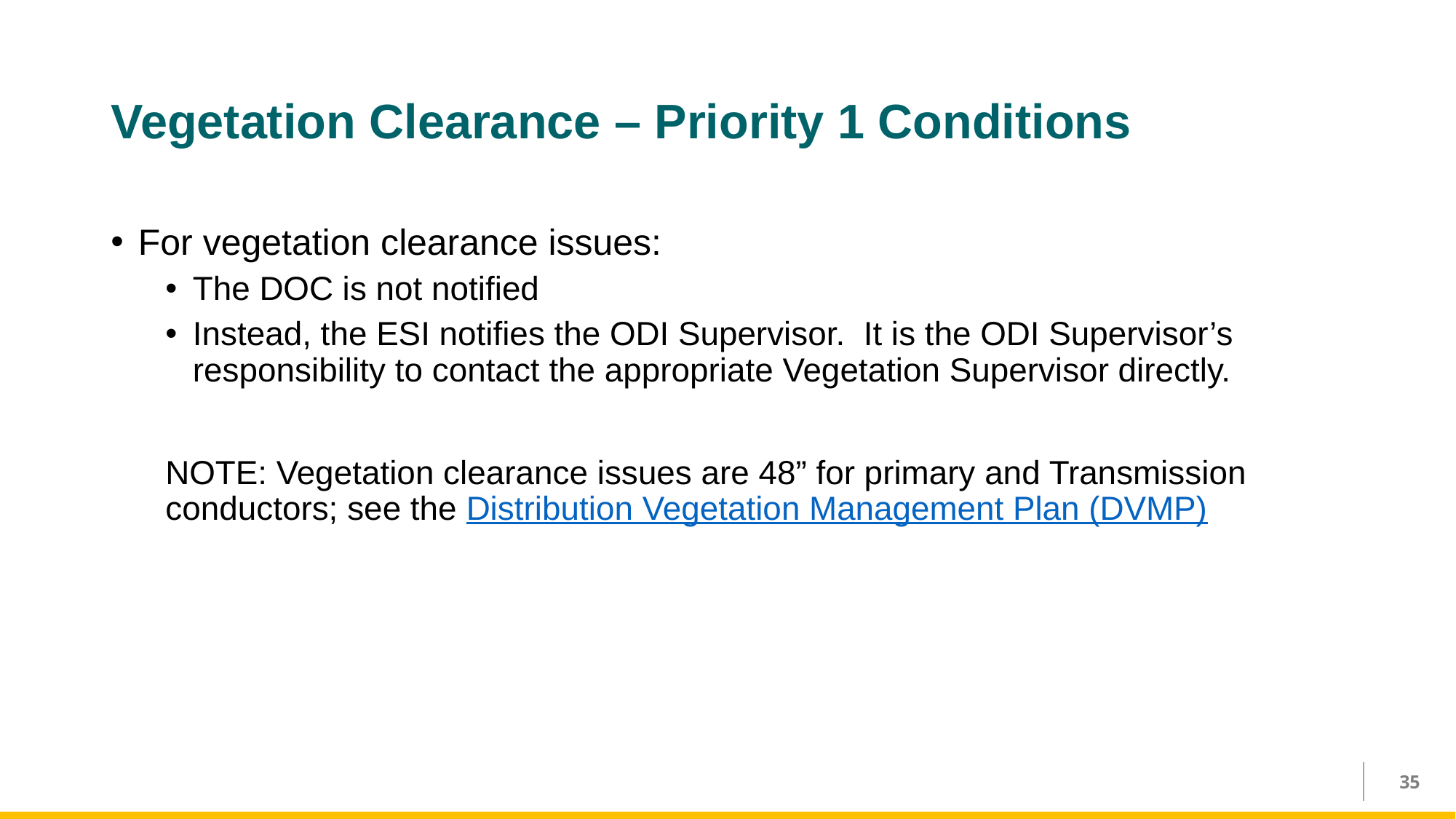

# Vegetation Clearance – Priority 1 Conditions
For vegetation clearance issues:
The DOC is not notified
Instead, the ESI notifies the ODI Supervisor.  It is the ODI Supervisor’s responsibility to contact the appropriate Vegetation Supervisor directly.

NOTE: Vegetation clearance issues are 48” for primary and Transmission conductors; see the Distribution Vegetation Management Plan (DVMP)